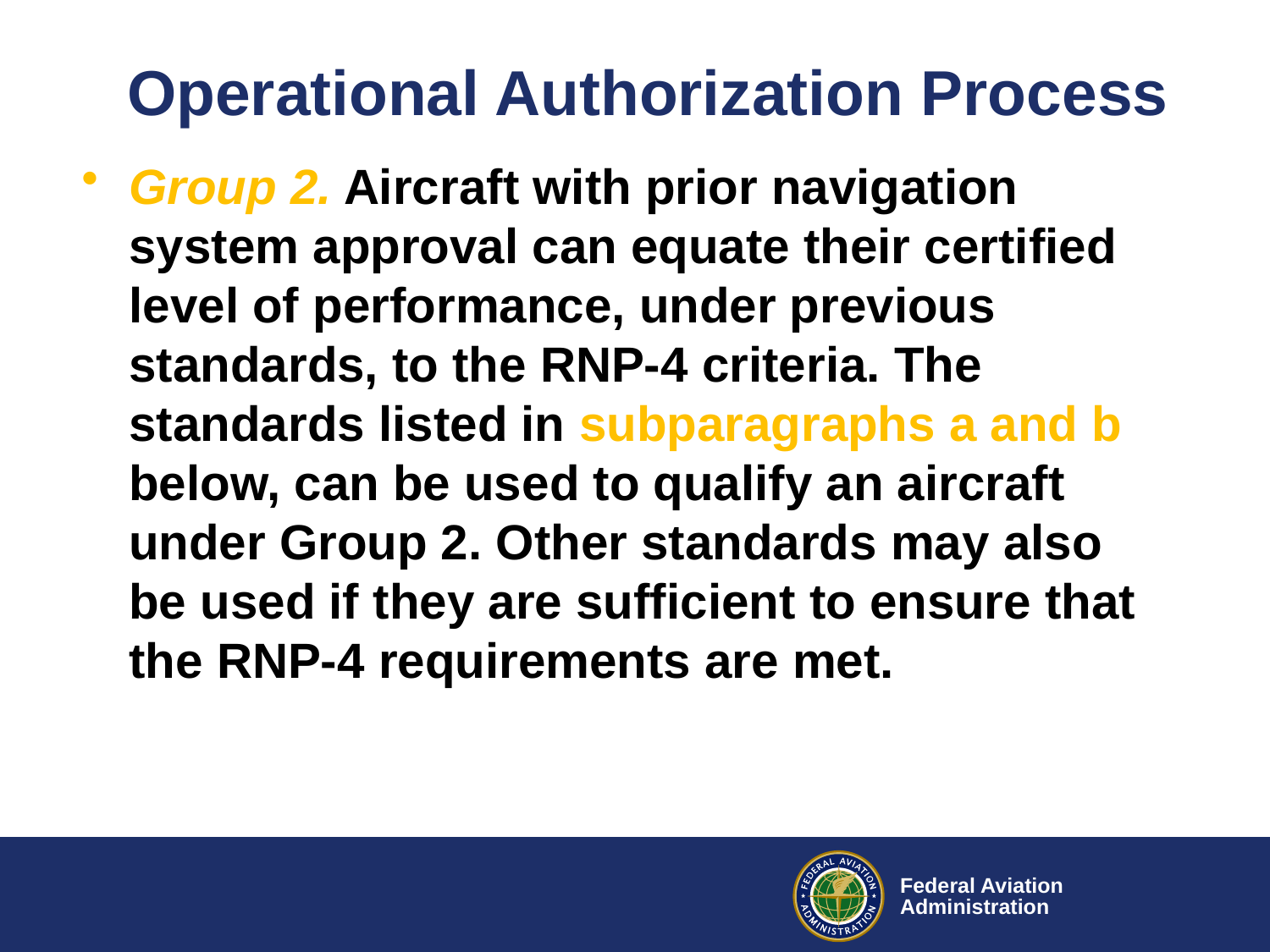

# Operational Authorization Process
Group 2. Aircraft with prior navigation system approval can equate their certified level of performance, under previous standards, to the RNP-4 criteria. The standards listed in subparagraphs a and b below, can be used to qualify an aircraft under Group 2. Other standards may also be used if they are sufficient to ensure that the RNP-4 requirements are met.